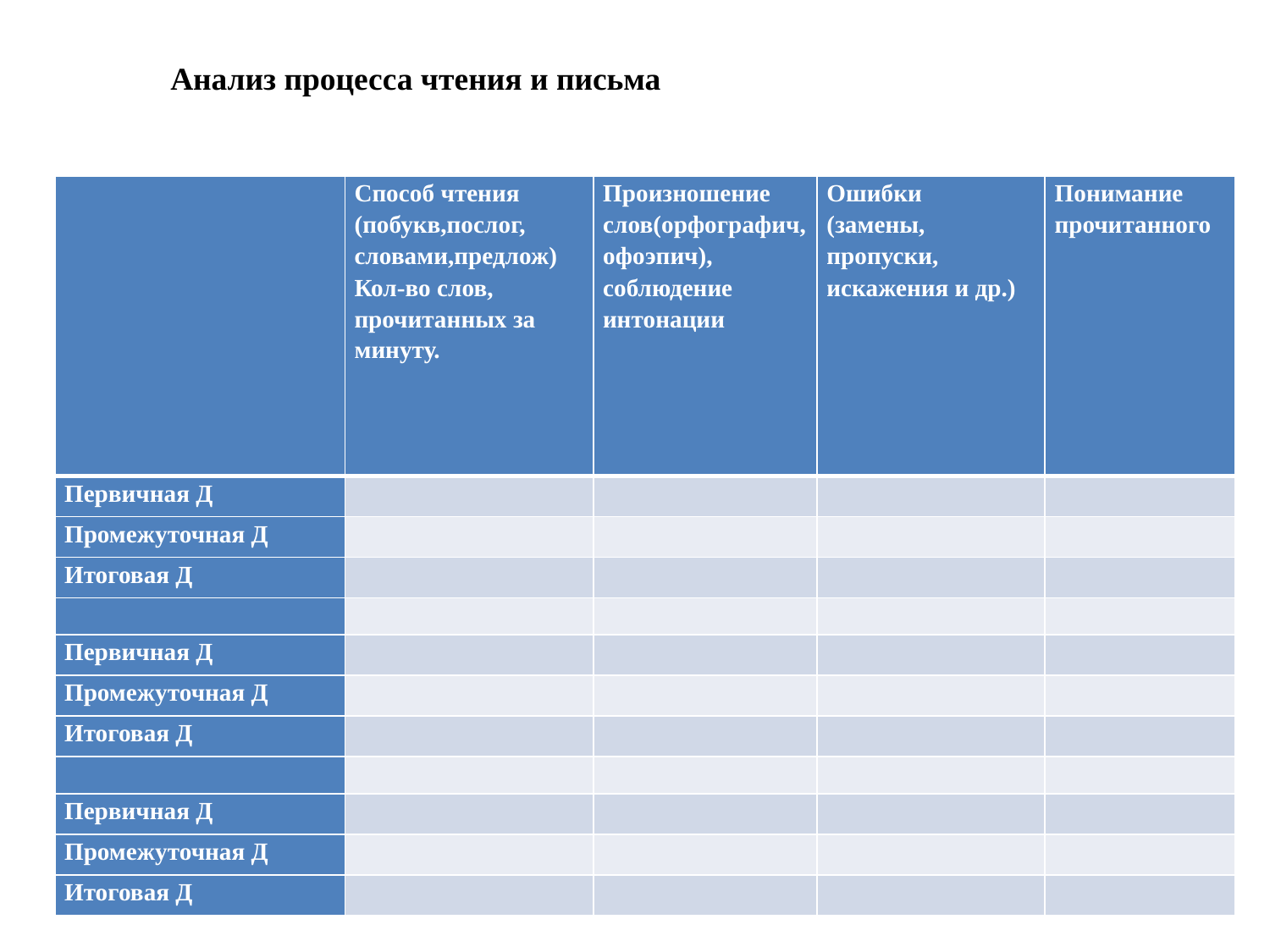

Анализ процесса чтения и письма
|  | Способ чтения (побукв,послог, словами,предлож) Кол-во слов, прочитанных за минуту. | Произношение слов(орфографич, офоэпич), соблюдение интонации | Ошибки (замены, пропуски, искажения и др.) | Понимание прочитанного |
| --- | --- | --- | --- | --- |
| Первичная Д |  |  |  |  |
| Промежуточная Д |  |  |  |  |
| Итоговая Д |  |  |  |  |
|  |  |  |  |  |
| Первичная Д |  |  |  |  |
| Промежуточная Д |  |  |  |  |
| Итоговая Д |  |  |  |  |
|  |  |  |  |  |
| Первичная Д |  |  |  |  |
| Промежуточная Д |  |  |  |  |
| Итоговая Д |  |  |  |  |